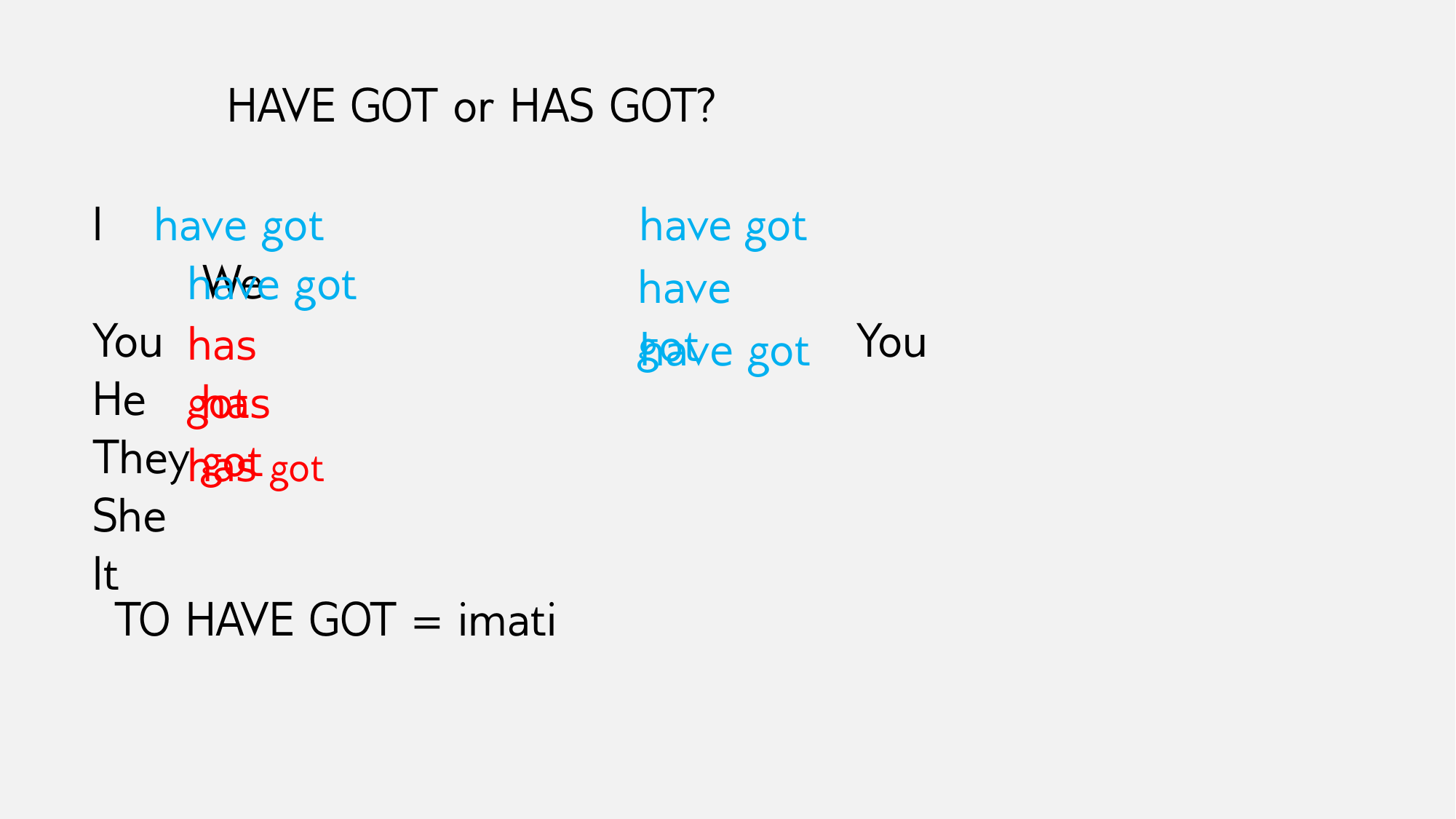

HAVE GOT or HAS GOT?
I 								We
You							You
He							They
She
It
have got
have got
have got
have got
has got
have got
has got
has got
TO HAVE GOT = imati